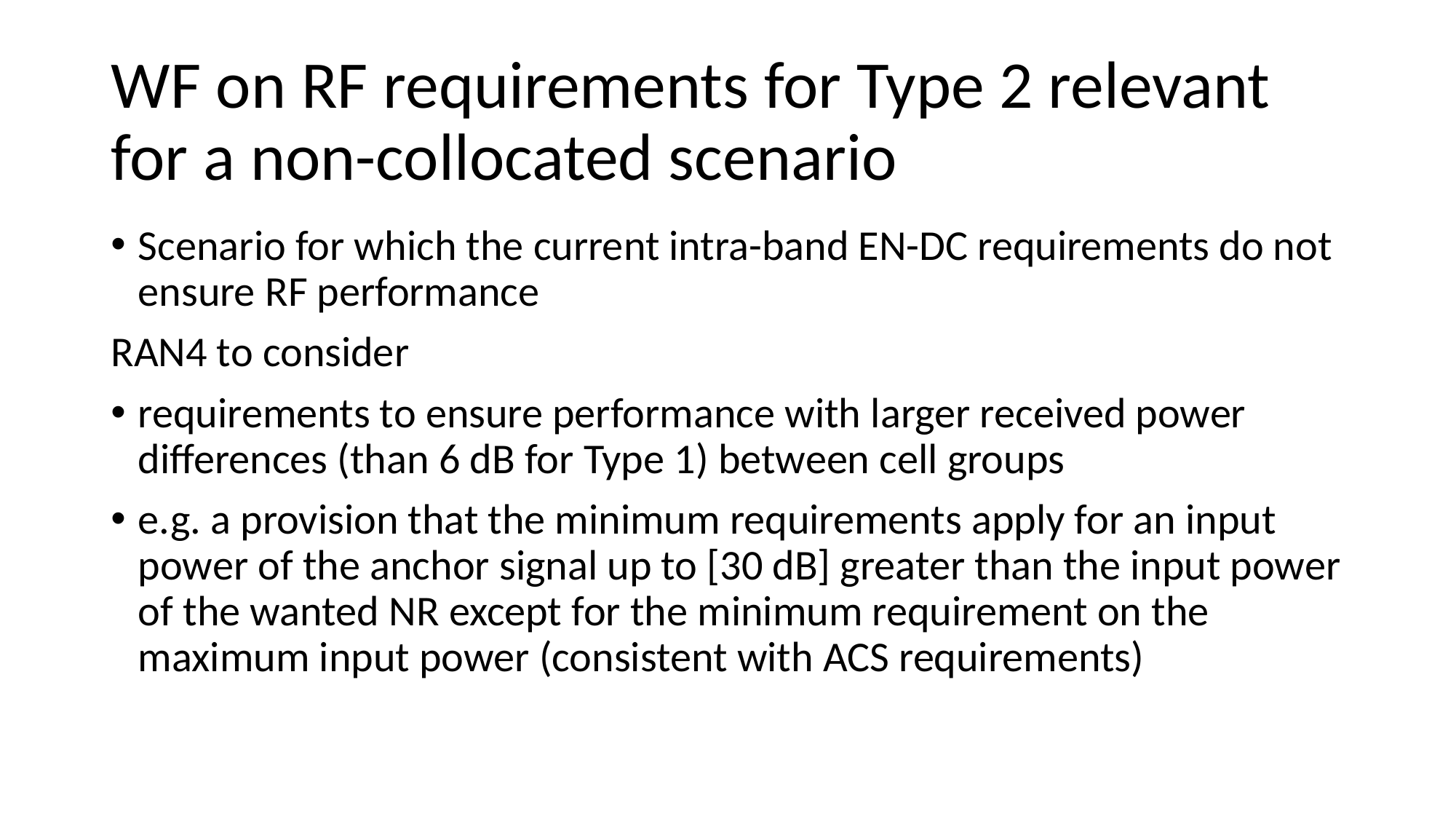

# WF on RF requirements for Type 2 relevant for a non-collocated scenario
Scenario for which the current intra-band EN-DC requirements do not ensure RF performance
RAN4 to consider
requirements to ensure performance with larger received power differences (than 6 dB for Type 1) between cell groups
e.g. a provision that the minimum requirements apply for an input power of the anchor signal up to [30 dB] greater than the input power of the wanted NR except for the minimum requirement on the maximum input power (consistent with ACS requirements)